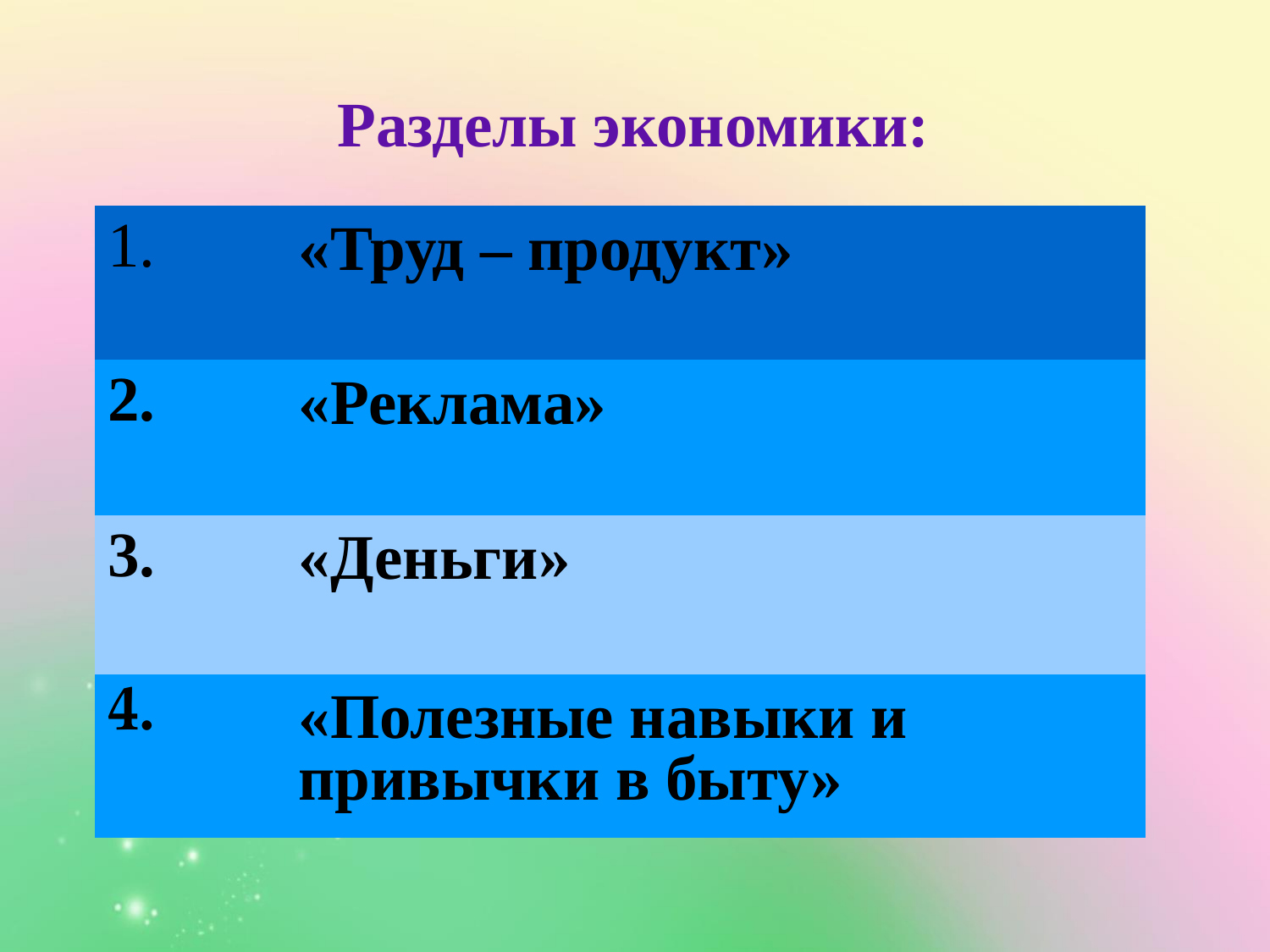

Разделы экономики:
| 1. | «Труд – продукт» |
| --- | --- |
| 2. | «Реклама» |
| 3. | «Деньги» |
| 4. | «Полезные навыки и привычки в быту» |